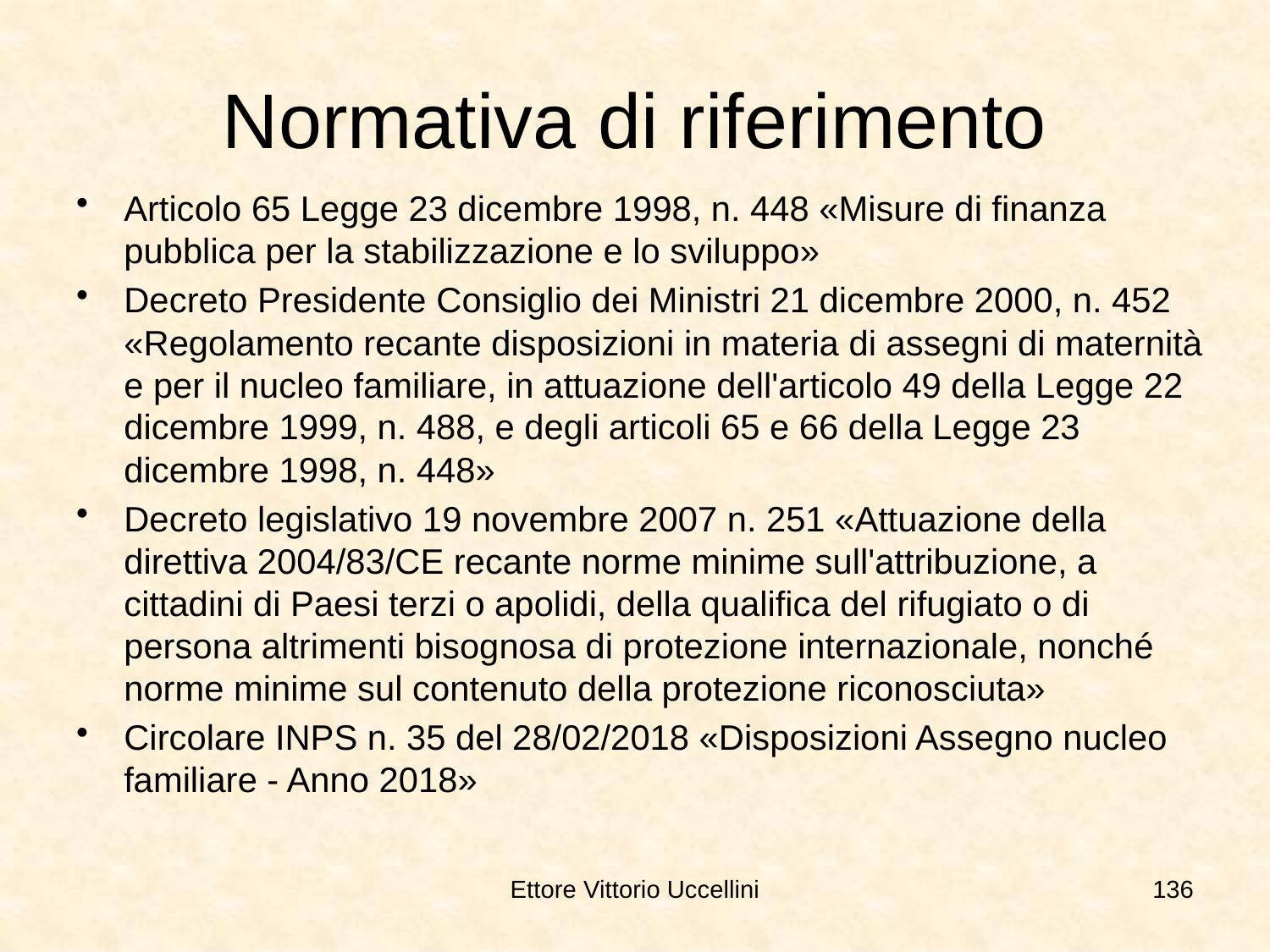

# Normativa di riferimento
Articolo 65 Legge 23 dicembre 1998, n. 448 «Misure di finanza pubblica per la stabilizzazione e lo sviluppo»
Decreto Presidente Consiglio dei Ministri 21 dicembre 2000, n. 452 «Regolamento recante disposizioni in materia di assegni di maternità e per il nucleo familiare, in attuazione dell'articolo 49 della Legge 22 dicembre 1999, n. 488, e degli articoli 65 e 66 della Legge 23 dicembre 1998, n. 448»
Decreto legislativo 19 novembre 2007 n. 251 «Attuazione della direttiva 2004/83/CE recante norme minime sull'attribuzione, a cittadini di Paesi terzi o apolidi, della qualifica del rifugiato o di persona altrimenti bisognosa di protezione internazionale, nonché norme minime sul contenuto della protezione riconosciuta»
Circolare INPS n. 35 del 28/02/2018 «Disposizioni Assegno nucleo familiare - Anno 2018»

Ettore Vittorio Uccellini
136